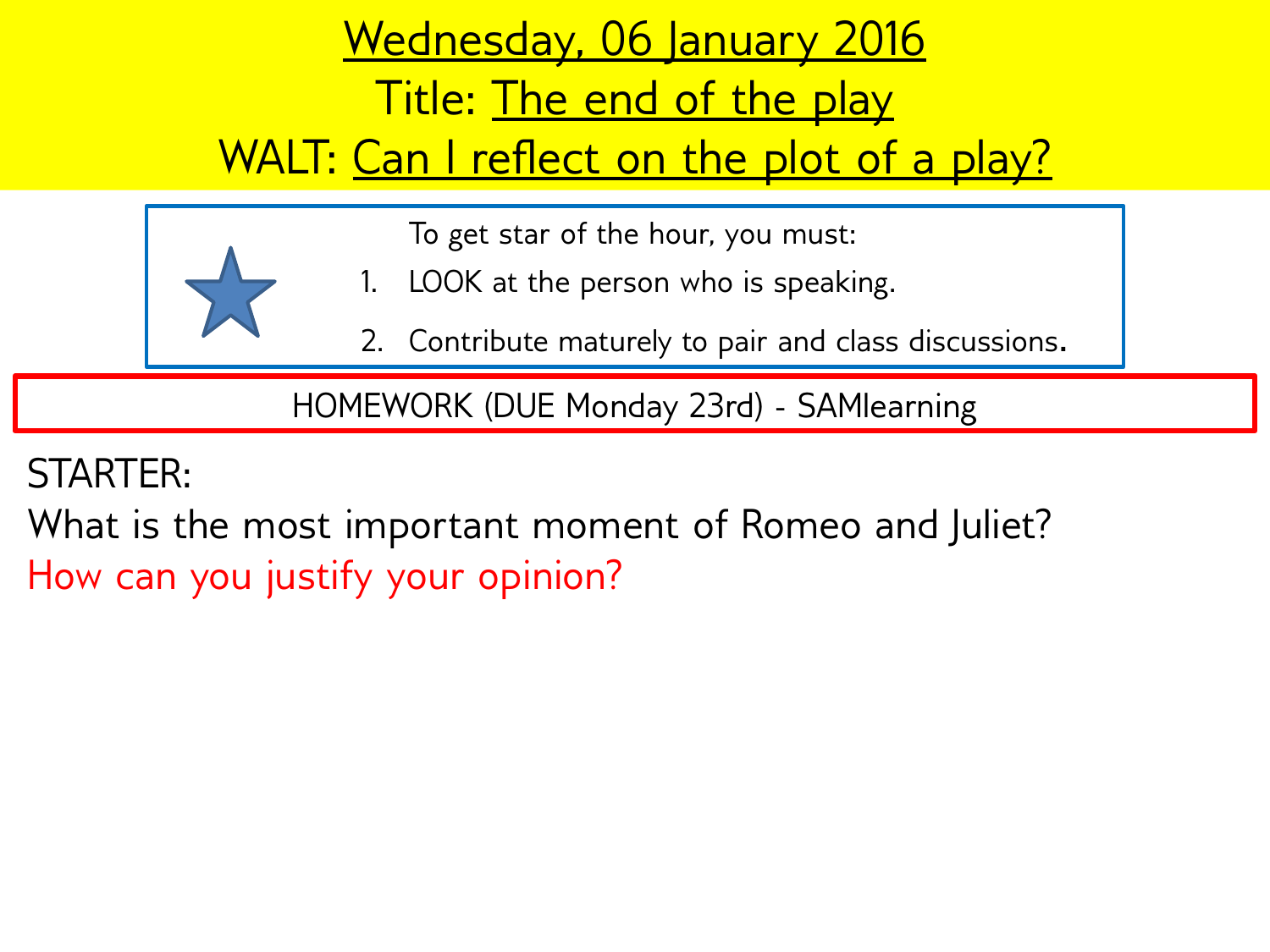

Wednesday, 06 January 2016
Title: The end of the play
WALT: Can I reflect on the plot of a play?
To get star of the hour, you must:
LOOK at the person who is speaking.
Contribute maturely to pair and class discussions.

HOMEWORK (DUE Monday 23rd) - SAMlearning
STARTER:
What is the most important moment of Romeo and Juliet?
How can you justify your opinion?